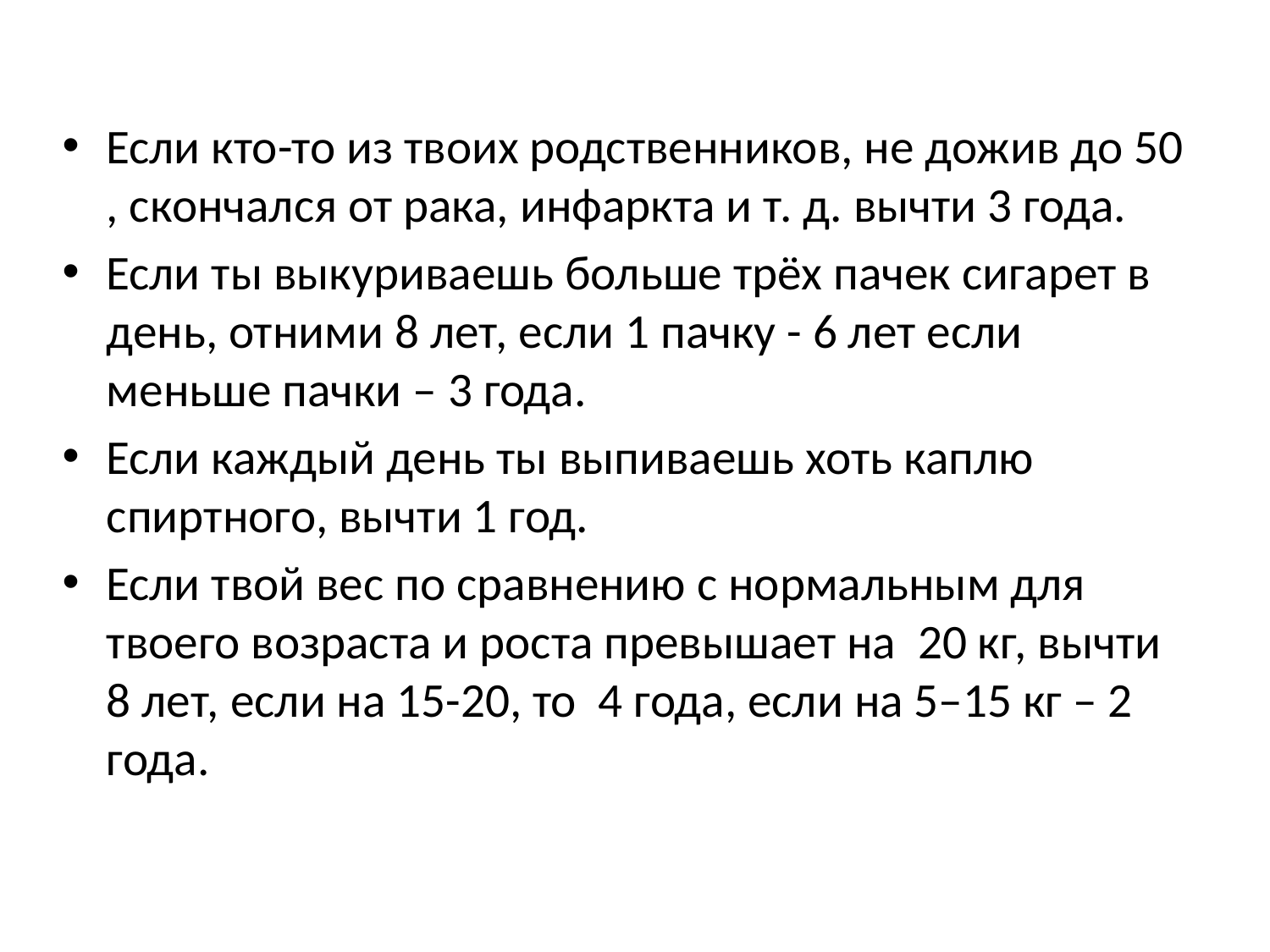

Если кто-то из твоих родственников, не дожив до 50 , скончался от рака, инфаркта и т. д. вычти 3 года.
Если ты выкуриваешь больше трёх пачек сигарет в день, отними 8 лет, если 1 пачку - 6 лет если меньше пачки – 3 года.
Если каждый день ты выпиваешь хоть каплю спиртного, вычти 1 год.
Если твой вес по сравнению с нормальным для твоего возраста и роста превышает на  20 кг, вычти 8 лет, если на 15-20, то  4 года, если на 5–15 кг – 2 года.